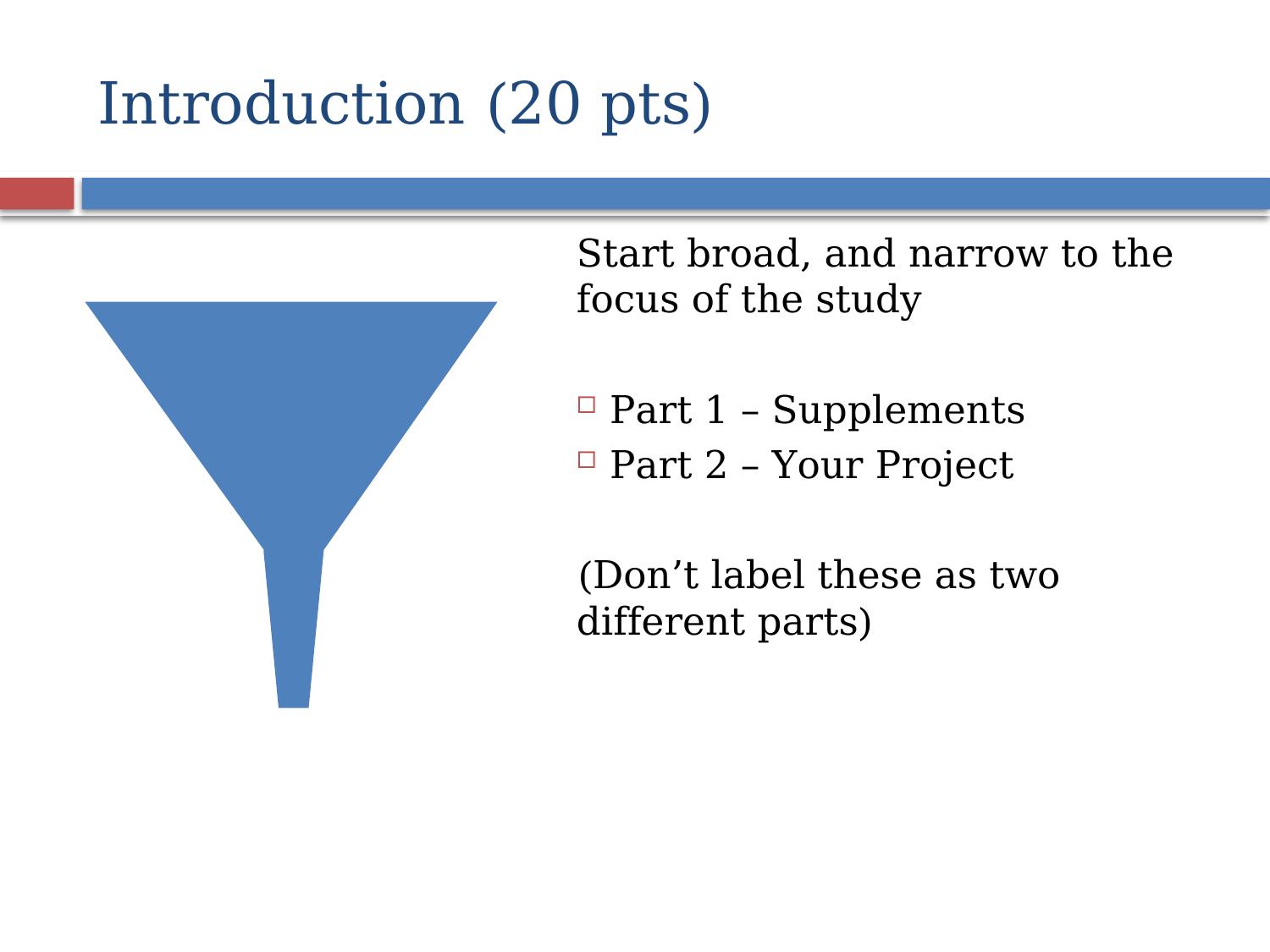

# Introduction (20 pts)
Start broad, and narrow to the focus of the study

Part 1 – Supplements
Part 2 – Your Project

(Don’t label these as two different parts)